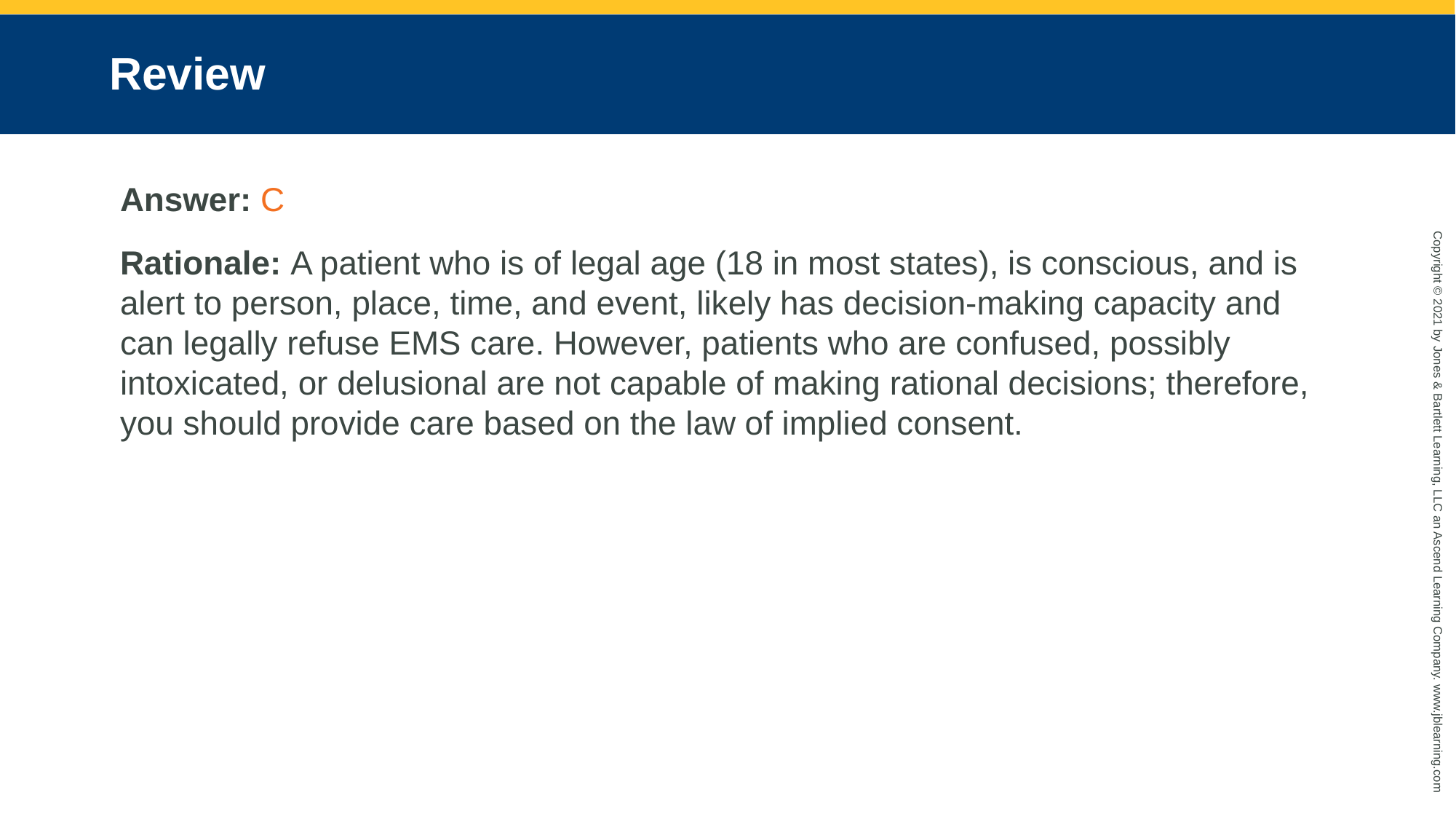

# Review
Answer: C
Rationale: A patient who is of legal age (18 in most states), is conscious, and is alert to person, place, time, and event, likely has decision-making capacity and can legally refuse EMS care. However, patients who are confused, possibly intoxicated, or delusional are not capable of making rational decisions; therefore, you should provide care based on the law of implied consent.